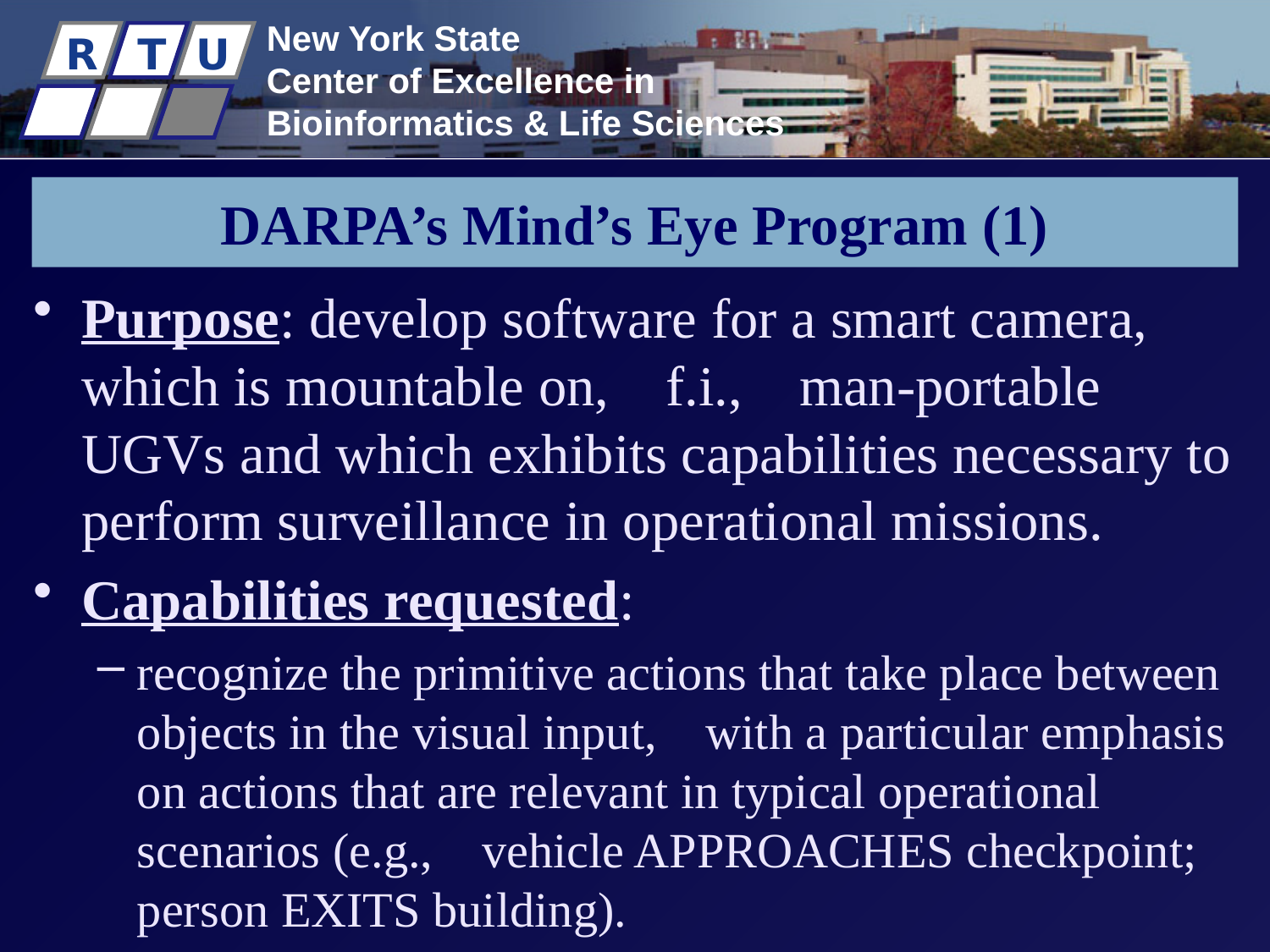

# DARPA’s Mind’s Eye Program (1)
Purpose: develop software for a smart camera,    which is mountable on,    f.i.,    man-portable UGVs and which exhibits capabilities necessary to perform surveillance in operational missions.
Capabilities requested:
recognize the primitive actions that take place between objects in the visual input,    with a particular emphasis on actions that are relevant in typical operational scenarios (e.g.,    vehicle APPROACHES checkpoint; person EXITS building).